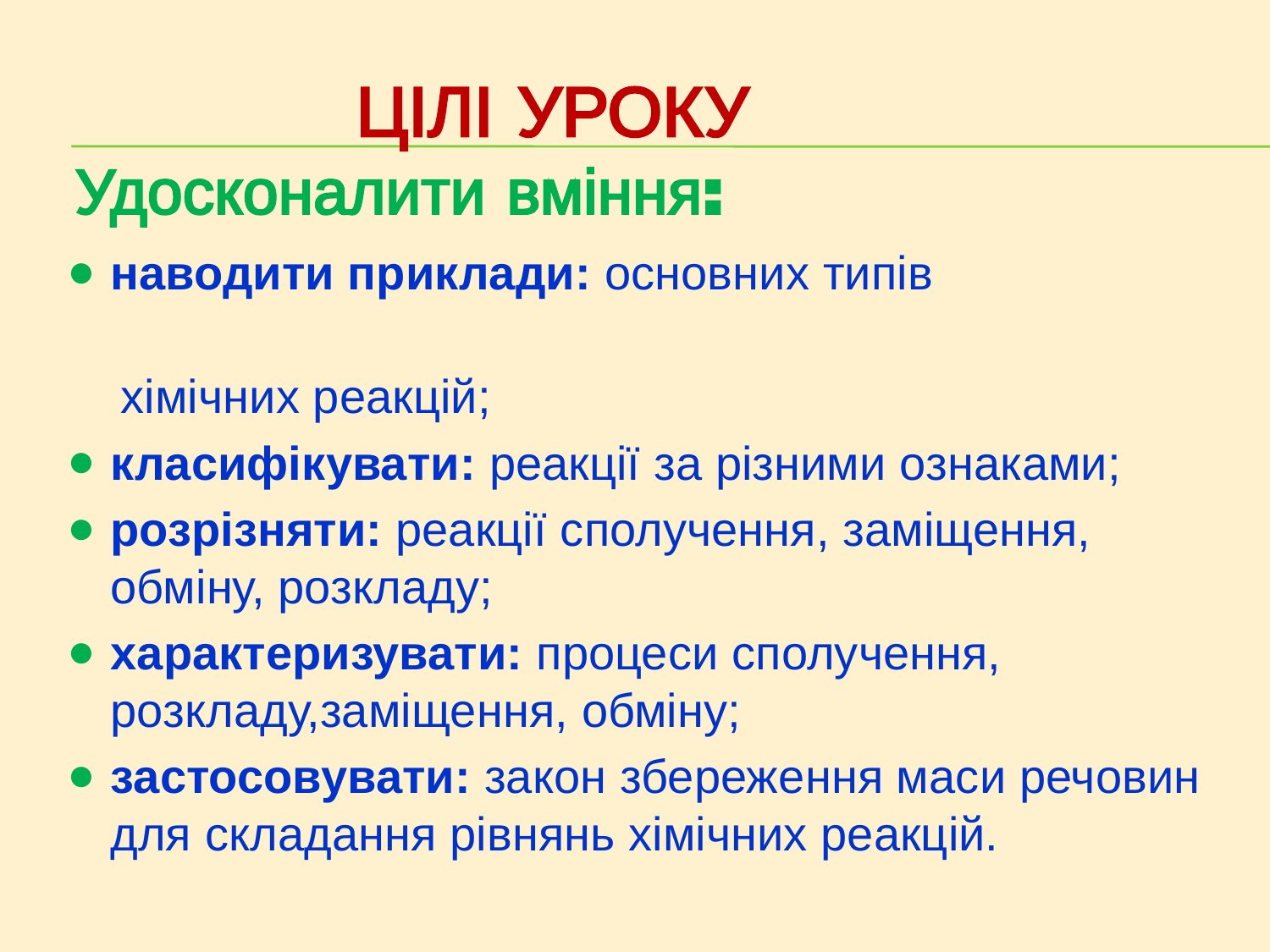

# ЦІЛІ УРОКУ Удосконалити вміння:
наводити приклади: основних типів
    хімічних реакцій;
класифікувати: реакції за різними ознаками;
розрізняти: реакції сполучення, заміщення, обміну, розкладу;
характеризувати: процеси сполучення, розкладу,заміщення, обміну;
застосовувати: закон збереження маси речовин для складання рівнянь хімічних реакцій.